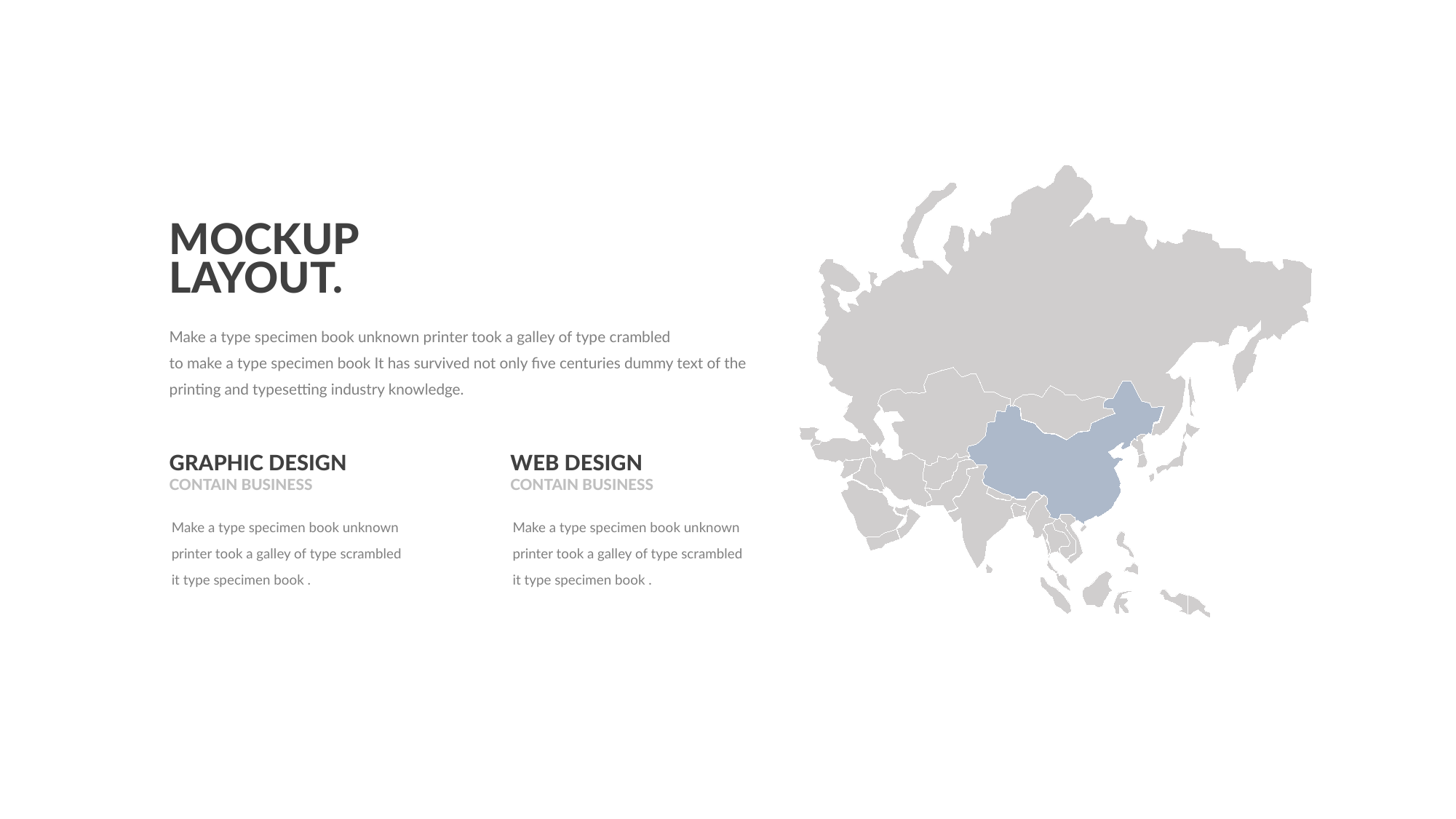

MOCKUP
LAYOUT.

Make a type specimen book unknown printer took a galley of type crambled
to make a type specimen book It has survived not only five centuries dummy text of the printing and typesetting industry knowledge.

GRAPHIC DESIGN
WEB DESIGN
CONTAIN BUSINESS
CONTAIN BUSINESS

Make a type specimen book unknown printer took a galley of type scrambled it type specimen book .

Make a type specimen book unknown printer took a galley of type scrambled it type specimen book .